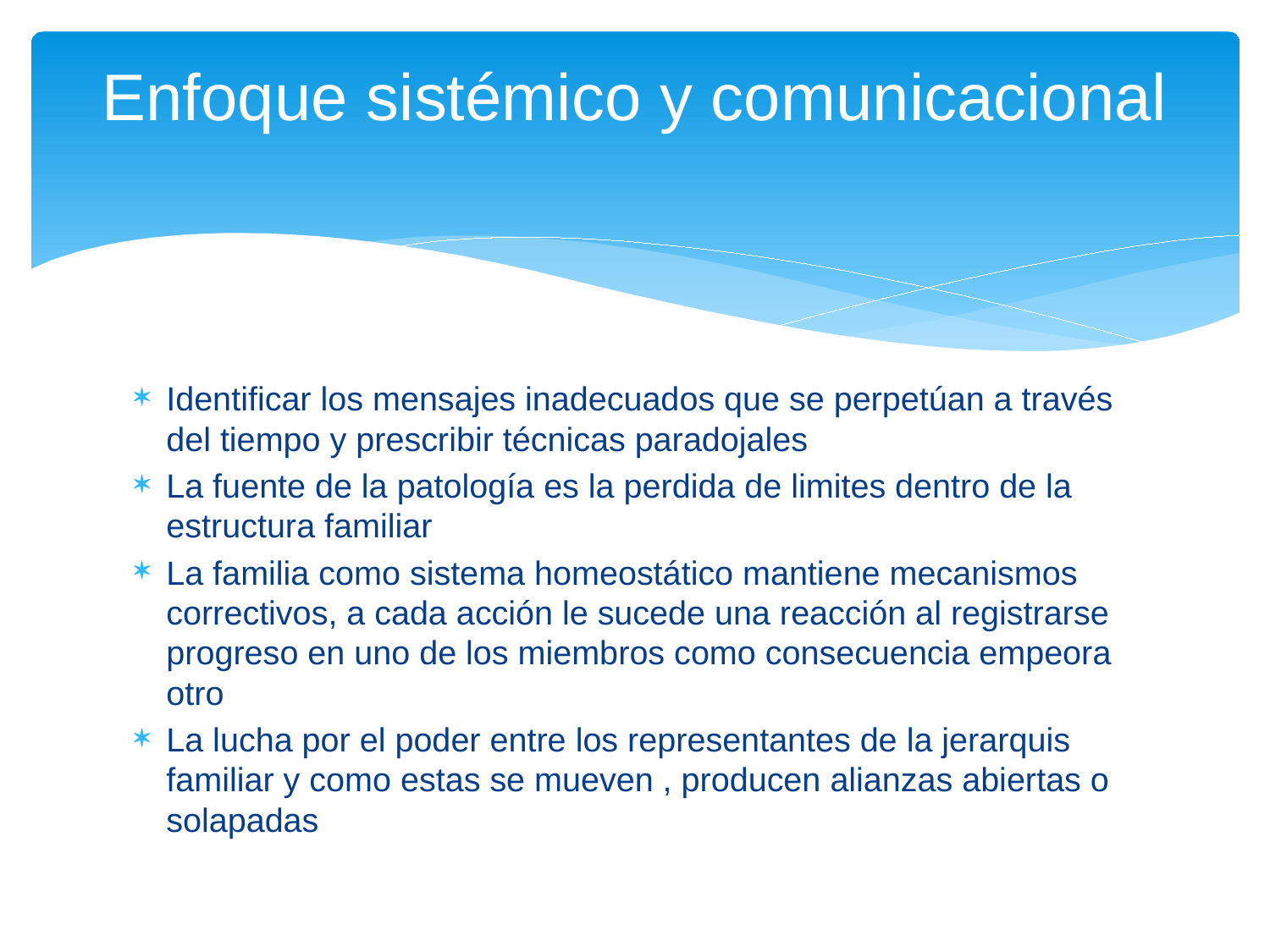

# Enfoque sistémico y comunicacional
Identificar los mensajes inadecuados que se perpetúan a través del tiempo y prescribir técnicas paradojales
La fuente de la patología es la perdida de limites dentro de la estructura familiar
La familia como sistema homeostático mantiene mecanismos correctivos, a cada acción le sucede una reacción al registrarse progreso en uno de los miembros como consecuencia empeora otro
La lucha por el poder entre los representantes de la jerarquis familiar y como estas se mueven , producen alianzas abiertas o solapadas